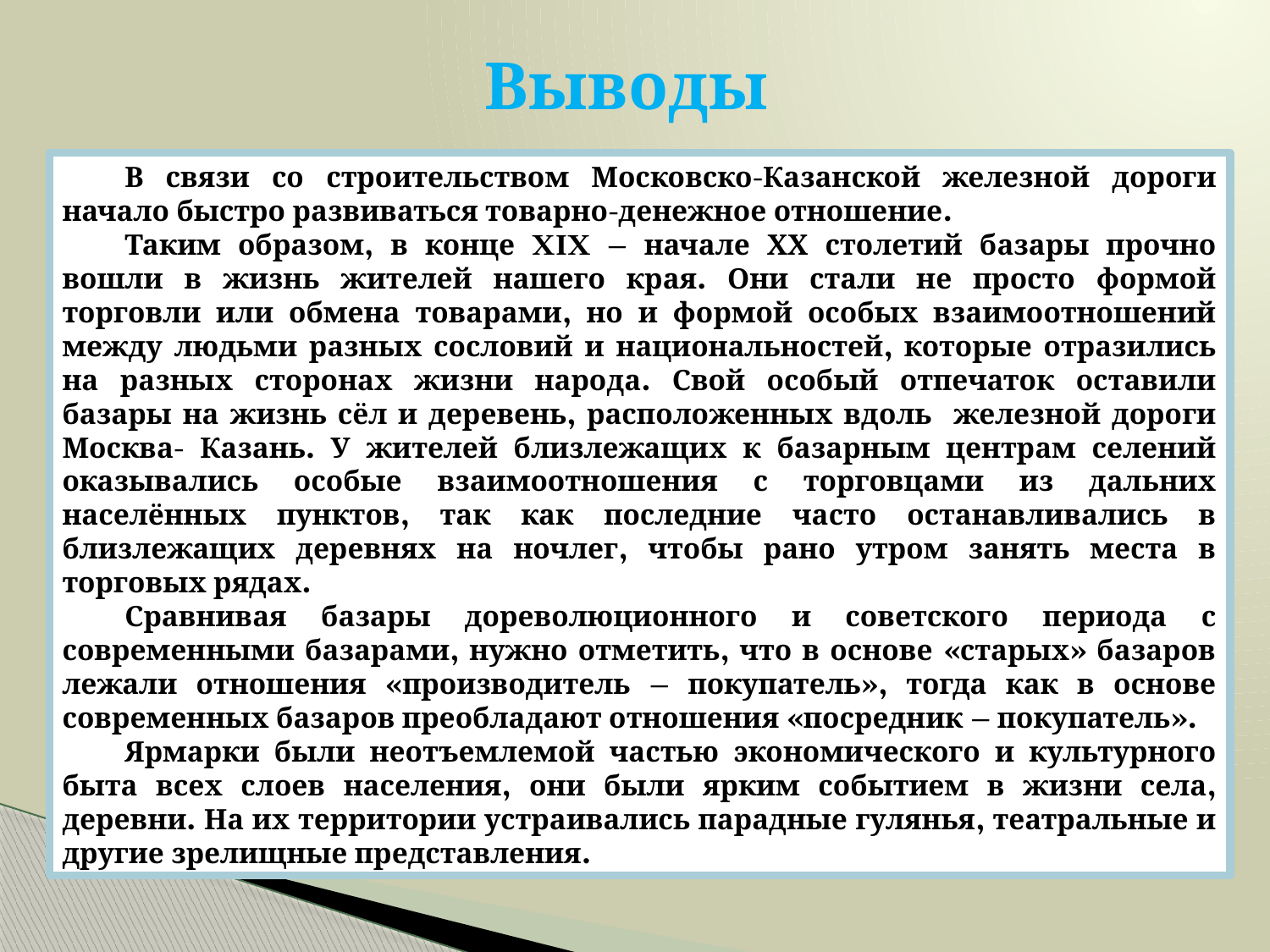

# Выводы
В связи со строительством Московско-Казанской железной дороги начало быстро развиваться товарно-денежное отношение.
Таким образом, в конце XIX – начале ХХ столетий базары прочно вошли в жизнь жителей нашего края. Они стали не просто формой торговли или обмена товарами, но и формой особых взаимоотношений между людьми разных сословий и национальностей, которые отразились на разных сторонах жизни народа. Свой особый отпечаток оставили базары на жизнь сёл и деревень, расположенных вдоль  железной дороги Москва- Казань. У жителей близлежащих к базарным центрам селений оказывались особые взаимоотношения с торговцами из дальних населённых пунктов, так как последние часто останавливались в близлежащих деревнях на ночлег, чтобы рано утром занять места в торговых рядах.
Сравнивая базары дореволюционного и советского периода с современными базарами, нужно отметить, что в основе «старых» базаров лежали отношения «производитель – покупатель», тогда как в основе современных базаров преобладают отношения «посредник – покупатель».
Ярмарки были неотъемлемой частью экономического и культурного быта всех слоев населения, они были ярким событием в жизни села, деревни. На их территории устраивались парадные гулянья, театральные и другие зрелищные представления.